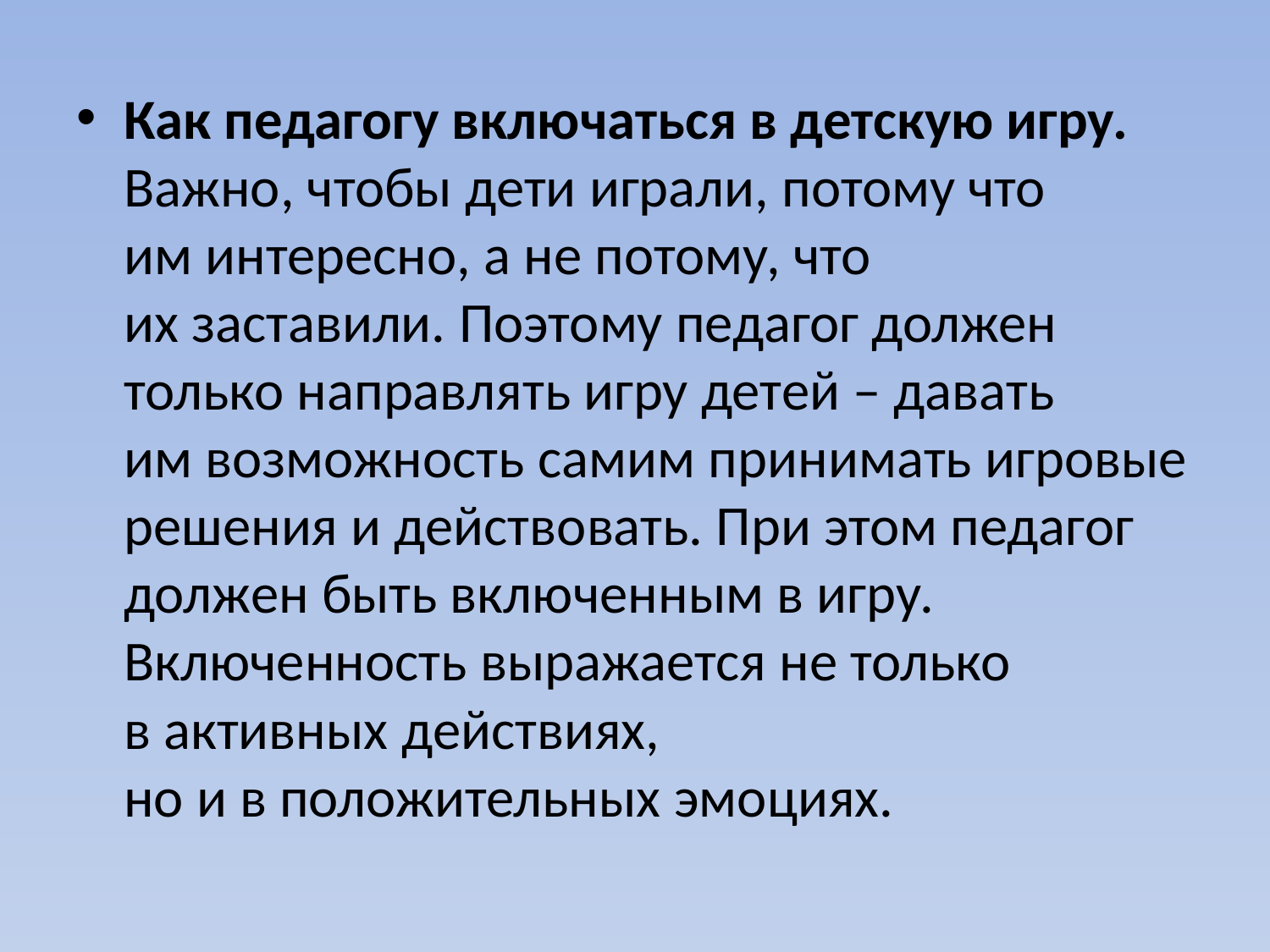

Как педагогу включаться в детскую игру. Важно, чтобы дети играли, потому что им интересно, а не потому, что их заставили. Поэтому педагог должен только направлять игру детей – давать им возможность самим принимать игровые решения и действовать. При этом педагог должен быть включенным в игру. Включенность выражается не только в активных действиях, но и в положительных эмоциях.